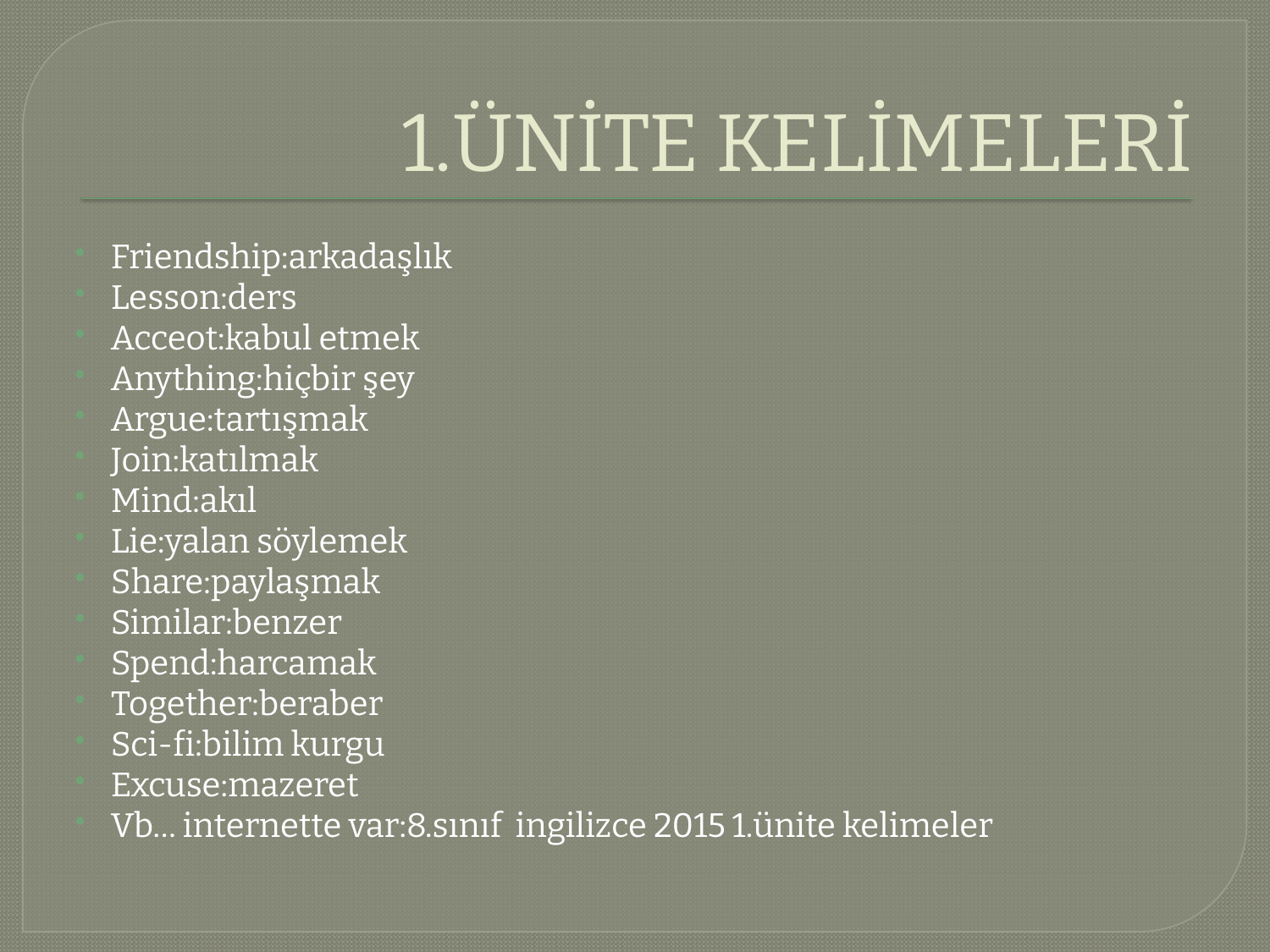

# 1.ÜNİTE KELİMELERİ
Friendship:arkadaşlık
Lesson:ders
Acceot:kabul etmek
Anything:hiçbir şey
Argue:tartışmak
Join:katılmak
Mind:akıl
Lie:yalan söylemek
Share:paylaşmak
Similar:benzer
Spend:harcamak
Together:beraber
Sci-fi:bilim kurgu
Excuse:mazeret
Vb… internette var:8.sınıf  ingilizce 2015 1.ünite kelimeler